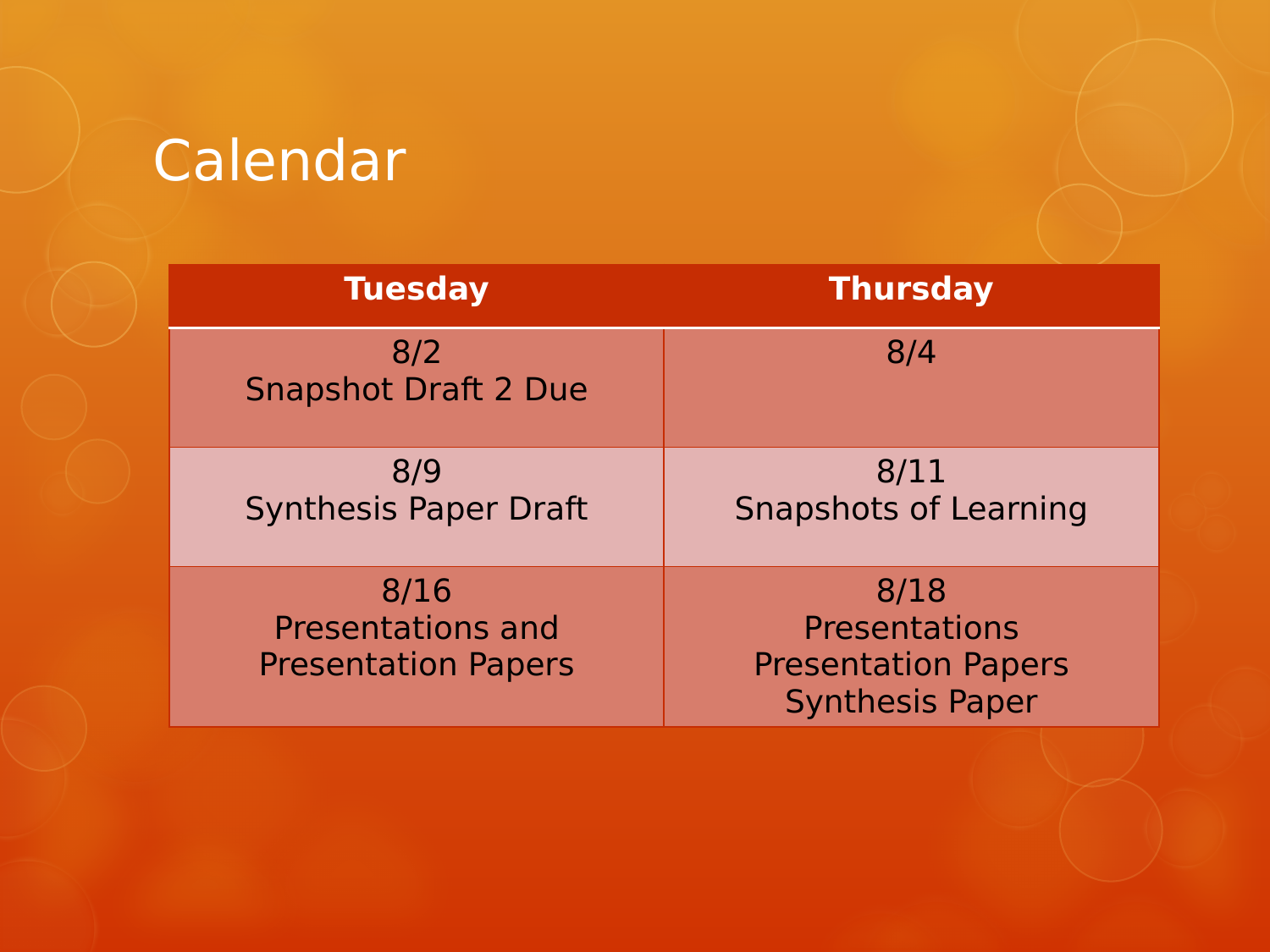

# Calendar
| Tuesday | Thursday |
| --- | --- |
| 8/2 Snapshot Draft 2 Due | 8/4 |
| 8/9 Synthesis Paper Draft | 8/11 Snapshots of Learning |
| 8/16 Presentations and Presentation Papers | 8/18 Presentations Presentation Papers Synthesis Paper |